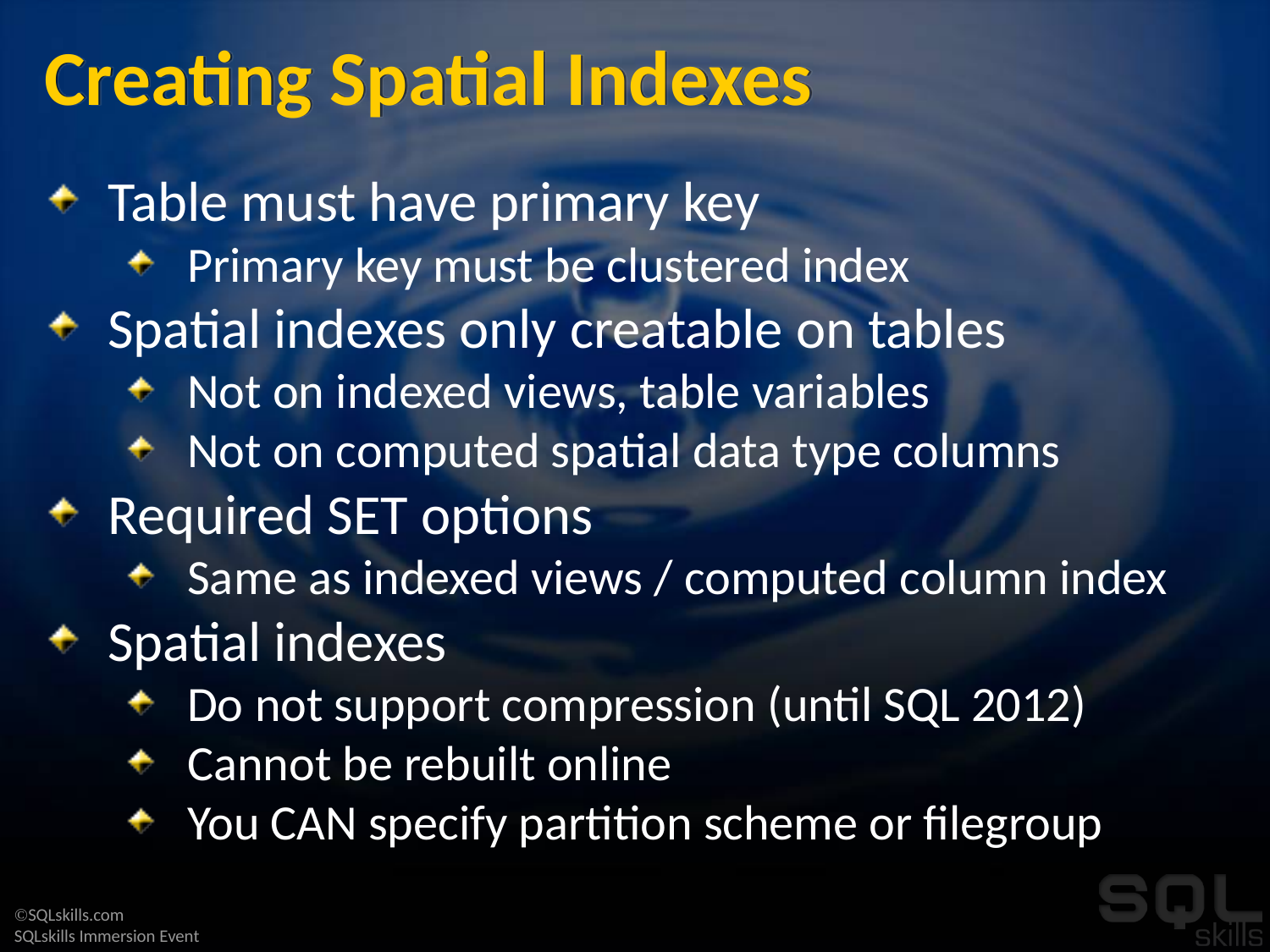

# Creating Spatial Indexes
Table must have primary key
Primary key must be clustered index
Spatial indexes only creatable on tables
Not on indexed views, table variables
Not on computed spatial data type columns
Required SET options
Same as indexed views / computed column index
Spatial indexes
Do not support compression (until SQL 2012)
Cannot be rebuilt online
You CAN specify partition scheme or filegroup